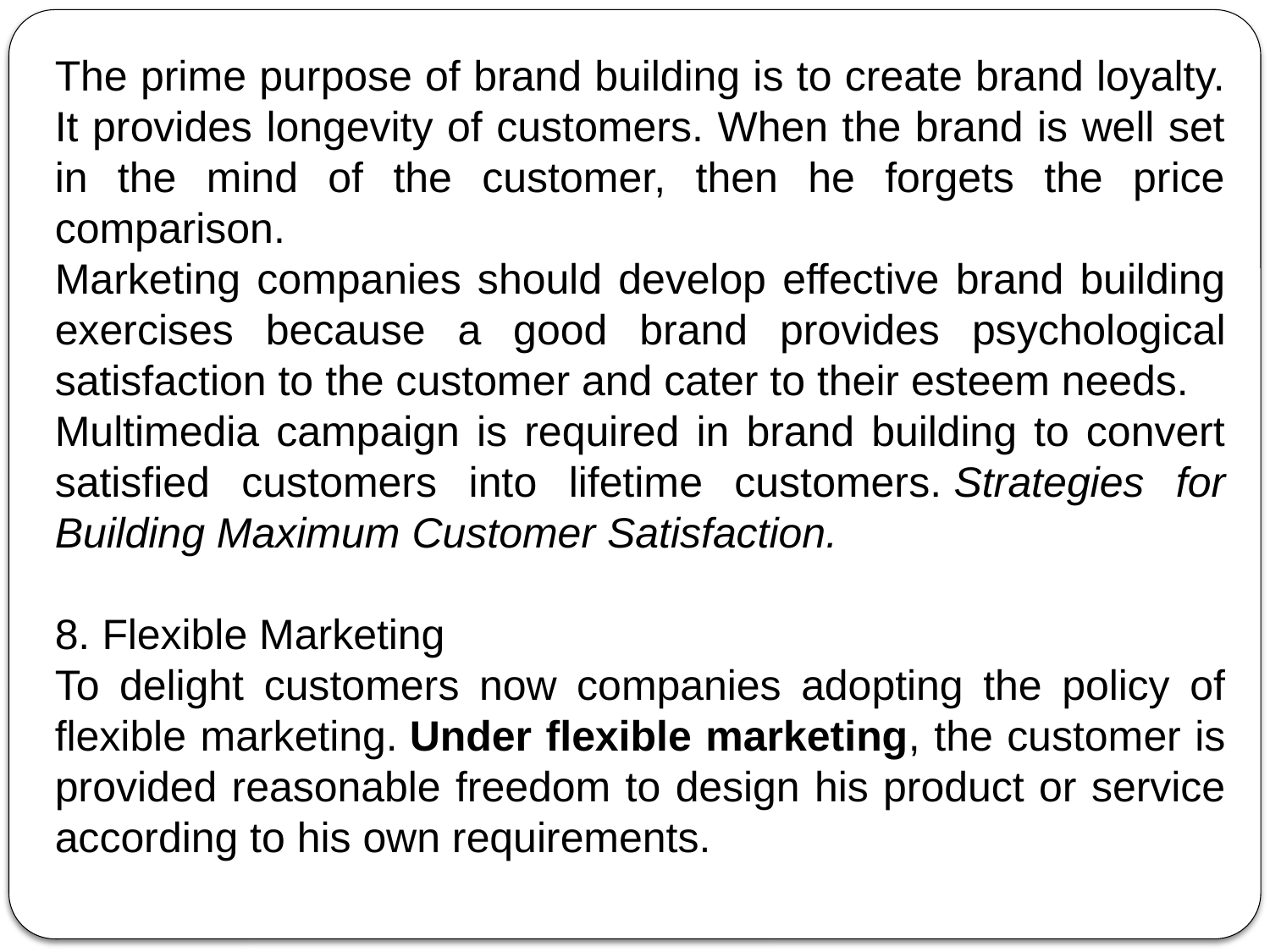

The prime purpose of brand building is to create brand loyalty. It provides longevity of customers. When the brand is well set in the mind of the customer, then he forgets the price comparison.
Marketing companies should develop effective brand building exercises because a good brand provides psychological satisfaction to the customer and cater to their esteem needs.
Multimedia campaign is required in brand building to convert satisfied customers into lifetime customers. Strategies for Building Maximum Customer Satisfaction.

8. Flexible Marketing
To delight customers now companies adopting the policy of flexible marketing. Under flexible marketing, the customer is provided reasonable freedom to design his product or service according to his own requirements.